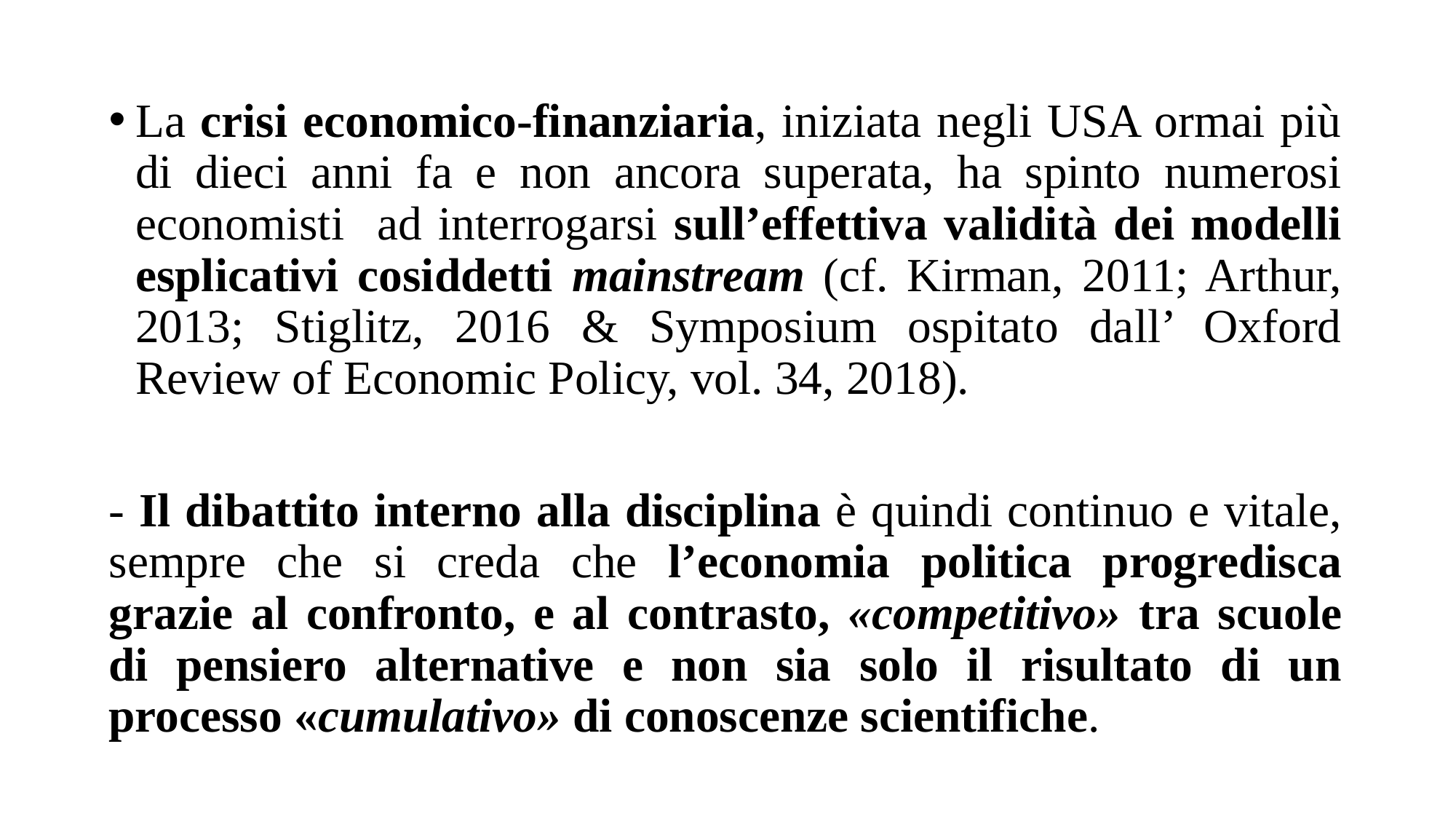

La crisi economico-finanziaria, iniziata negli USA ormai più di dieci anni fa e non ancora superata, ha spinto numerosi economisti  ad interrogarsi sull’effettiva validità dei modelli esplicativi cosiddetti mainstream (cf. Kirman, 2011; Arthur, 2013; Stiglitz, 2016 & Symposium ospitato dall’ Oxford Review of Economic Policy, vol. 34, 2018).

- Il dibattito interno alla disciplina è quindi continuo e vitale, sempre che si creda che l’economia politica progredisca grazie al confronto, e al contrasto, «competitivo» tra scuole di pensiero alternative e non sia solo il risultato di un processo «cumulativo» di conoscenze scientifiche.